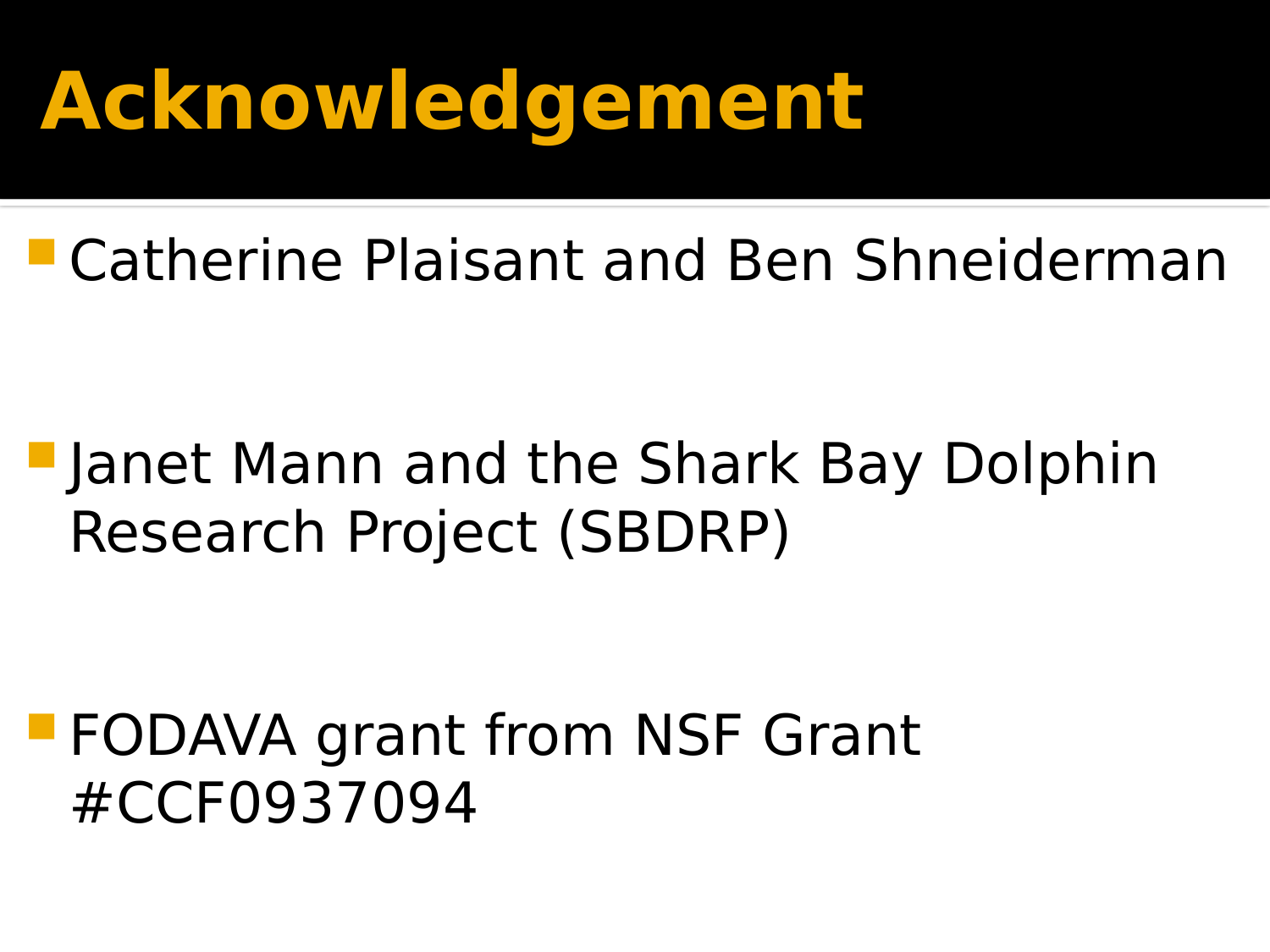

# Acknowledgement
Catherine Plaisant and Ben Shneiderman

Janet Mann and the Shark Bay Dolphin Research Project (SBDRP)

FODAVA grant from NSF Grant #CCF0937094